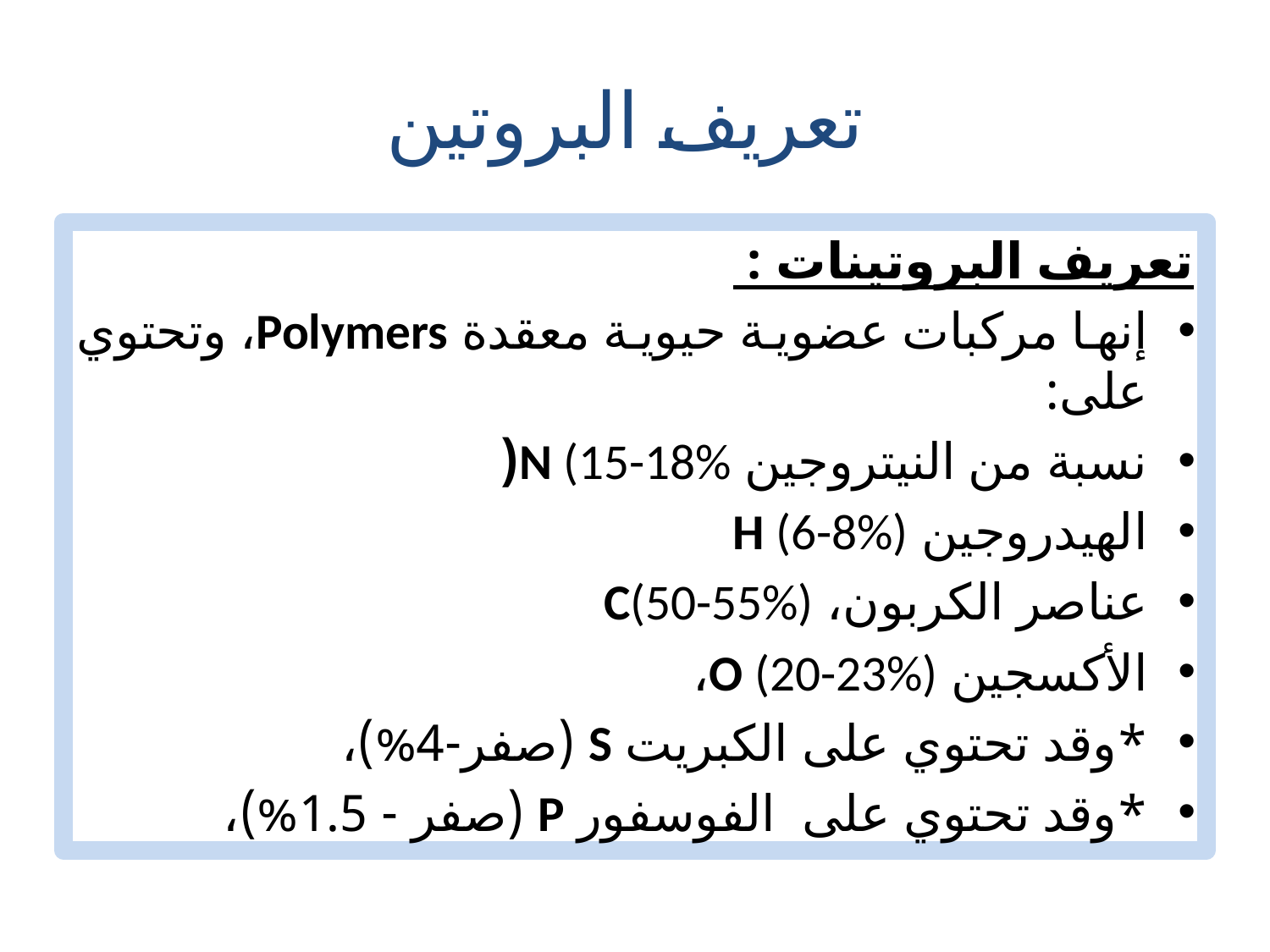

# تعريف البروتين
تعريف البروتينات :
إنها مركبات عضوية حيوية معقدة Polymers، وتحتوي على:
نسبة من النيتروجين N (15-18%(
الهيدروجين H (6-8%)
عناصر الكربون، C(50-55%)
الأكسجين O (20-23%)،
*وقد تحتوي على الكبريت S (صفر-4%)،
*وقد تحتوي على  الفوسفور P (صفر - 1.5%)،